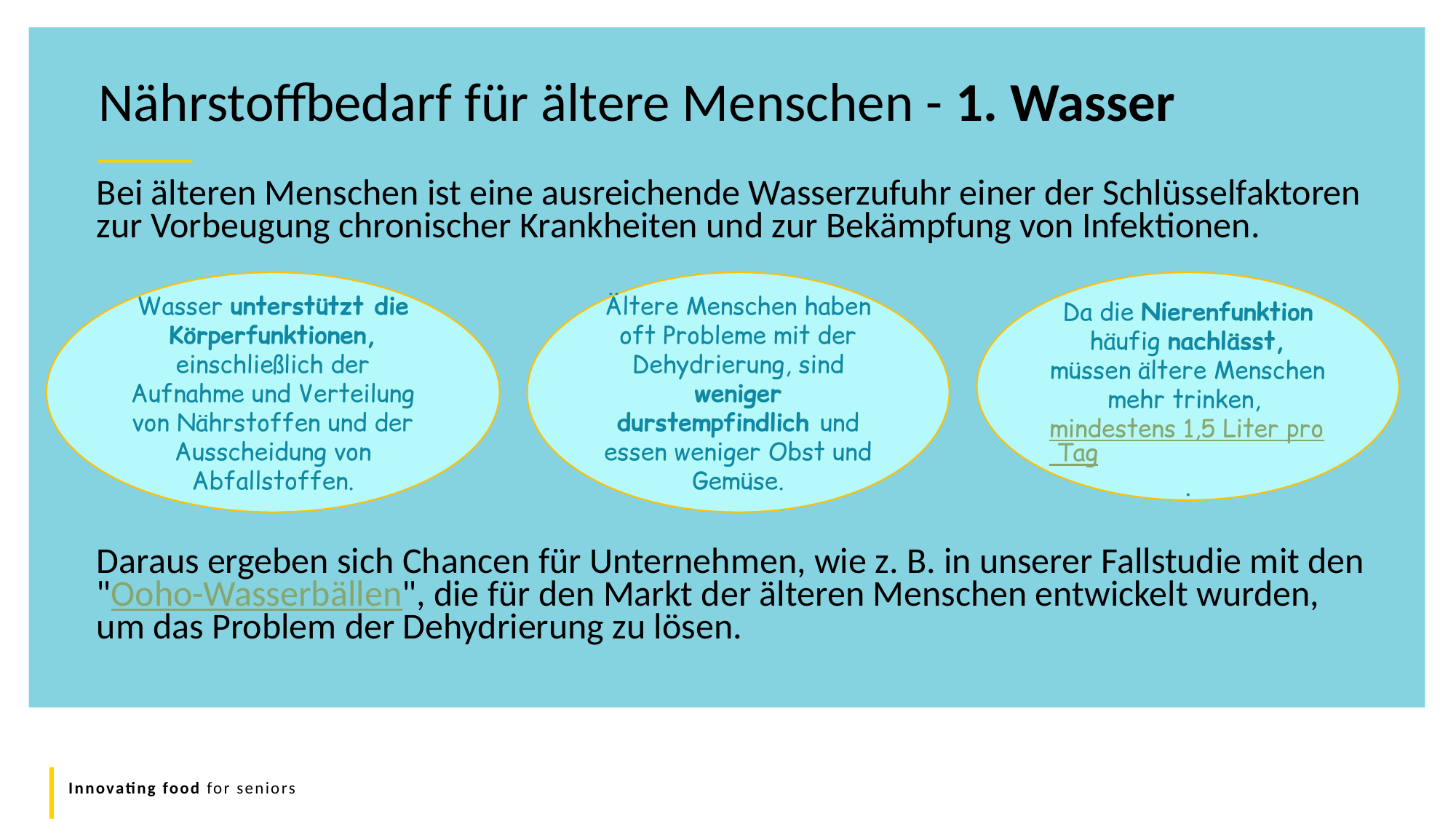

Nährstoffbedarf für ältere Menschen - 1. Wasser
Bei älteren Menschen ist eine ausreichende Wasserzufuhr einer der Schlüsselfaktoren zur Vorbeugung chronischer Krankheiten und zur Bekämpfung von Infektionen.

Daraus ergeben sich Chancen für Unternehmen, wie z. B. in unserer Fallstudie mit den "Ooho-Wasserbällen", die für den Markt der älteren Menschen entwickelt wurden, um das Problem der Dehydrierung zu lösen.
Wasser unterstützt die Körperfunktionen, einschließlich der Aufnahme und Verteilung von Nährstoffen und der Ausscheidung von Abfallstoffen.
Ältere Menschen haben oft Probleme mit der Dehydrierung, sind weniger durstempfindlich und essen weniger Obst und Gemüse.
Da die Nierenfunktion häufig nachlässt, müssen ältere Menschen mehr trinken, mindestens 1,5 Liter pro Tag.